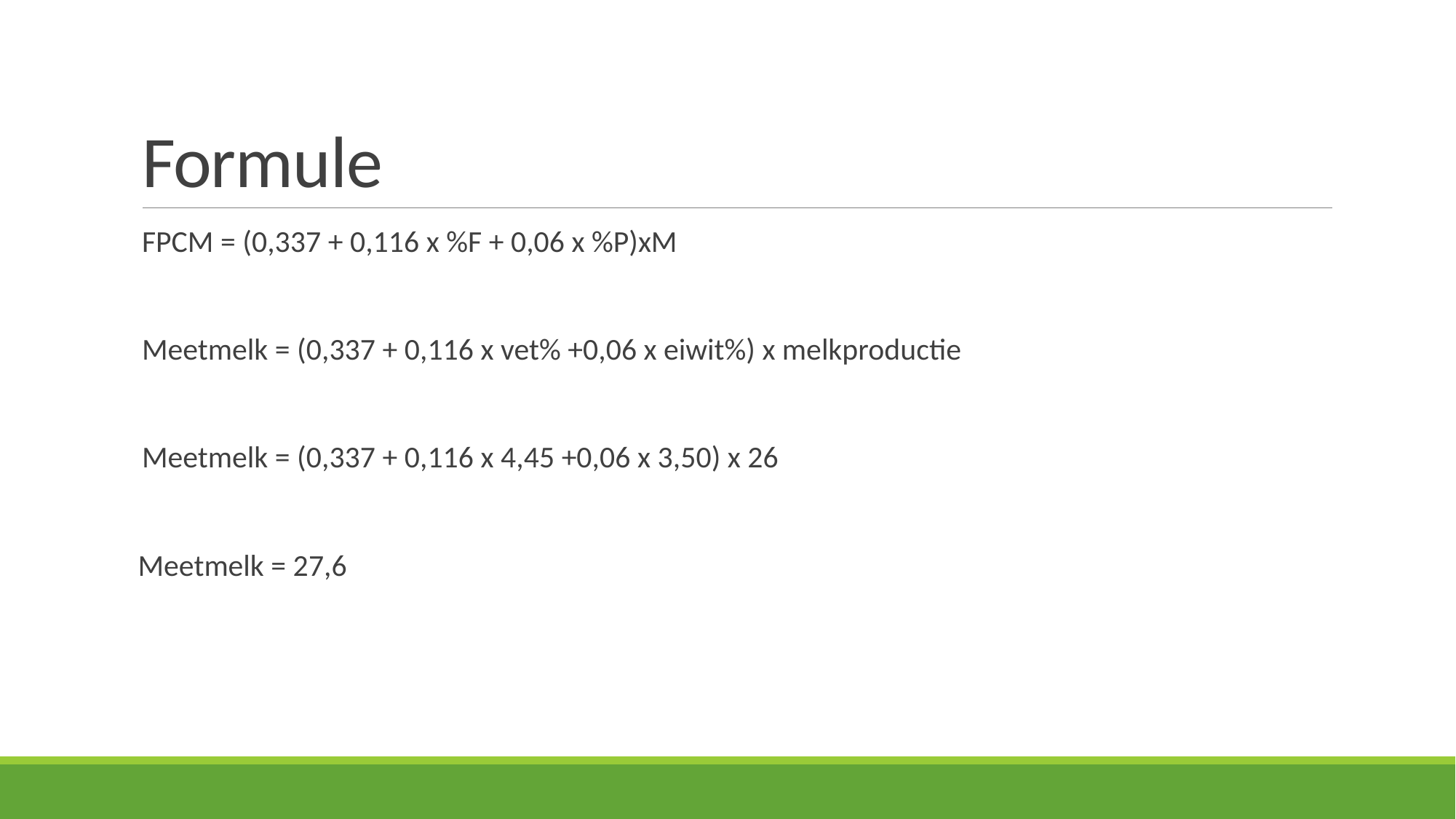

# Formule
FPCM = (0,337 + 0,116 x %F + 0,06 x %P)xM

Meetmelk = (0,337 + 0,116 x vet% +0,06 x eiwit%) x melkproductie

Meetmelk = (0,337 + 0,116 x 4,45 +0,06 x 3,50) x 26

 Meetmelk = 27,6